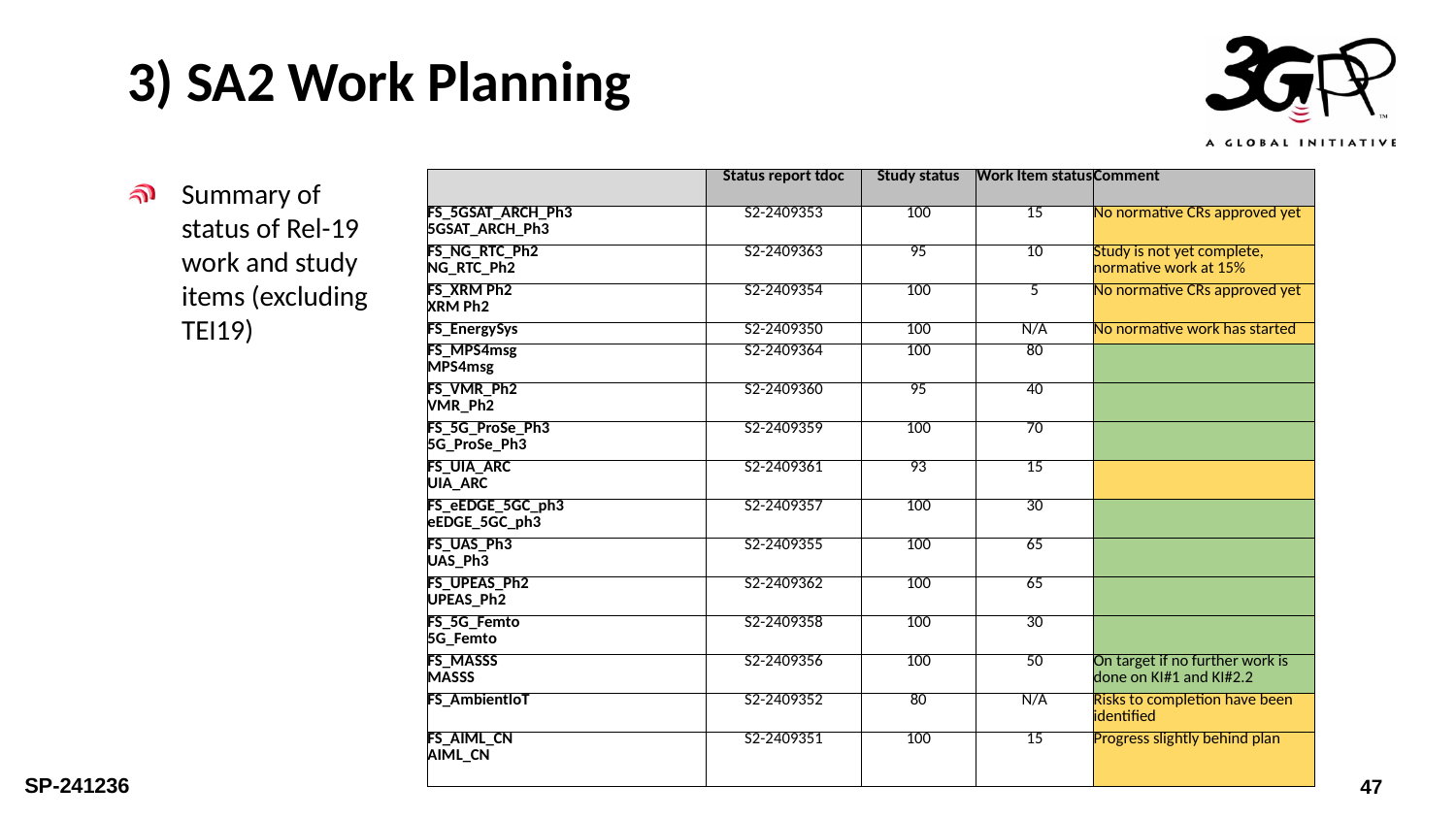

# 3) SA2 Work Planning
Summary of status of Rel-19 work and study items (excluding TEI19)

|  | Status report tdoc | Study status | Work Item status | Comment |
| --- | --- | --- | --- | --- |
| FS\_5GSAT\_ARCH\_Ph3 5GSAT\_ARCH\_Ph3 | S2-2409353 | 100 | 15 | No normative CRs approved yet |
| FS\_NG\_RTC\_Ph2 NG\_RTC\_Ph2 | S2-2409363 | 95 | 10 | Study is not yet complete, normative work at 15% |
| FS\_XRM Ph2 XRM Ph2 | S2-2409354 | 100 | 5 | No normative CRs approved yet |
| FS\_EnergySys | S2-2409350 | 100 | N/A | No normative work has started |
| FS\_MPS4msg MPS4msg | S2-2409364 | 100 | 80 |  |
| FS\_VMR\_Ph2 VMR\_Ph2 | S2-2409360 | 95 | 40 |  |
| FS\_5G\_ProSe\_Ph3 5G\_ProSe\_Ph3 | S2-2409359 | 100 | 70 |  |
| FS\_UIA\_ARC UIA\_ARC | S2-2409361 | 93 | 15 |  |
| FS\_eEDGE\_5GC\_ph3 eEDGE\_5GC\_ph3 | S2-2409357 | 100 | 30 |  |
| FS\_UAS\_Ph3 UAS\_Ph3 | S2-2409355 | 100 | 65 |  |
| FS\_UPEAS\_Ph2 UPEAS\_Ph2 | S2-2409362 | 100 | 65 |  |
| FS\_5G\_Femto 5G\_Femto | S2-2409358 | 100 | 30 |  |
| FS\_MASSS MASSS | S2-2409356 | 100 | 50 | On target if no further work is done on KI#1 and KI#2.2 |
| FS\_AmbientIoT | S2-2409352 | 80 | N/A | Risks to completion have been identified |
| FS\_AIML\_CN AIML\_CN | S2-2409351 | 100 | 15 | Progress slightly behind plan |